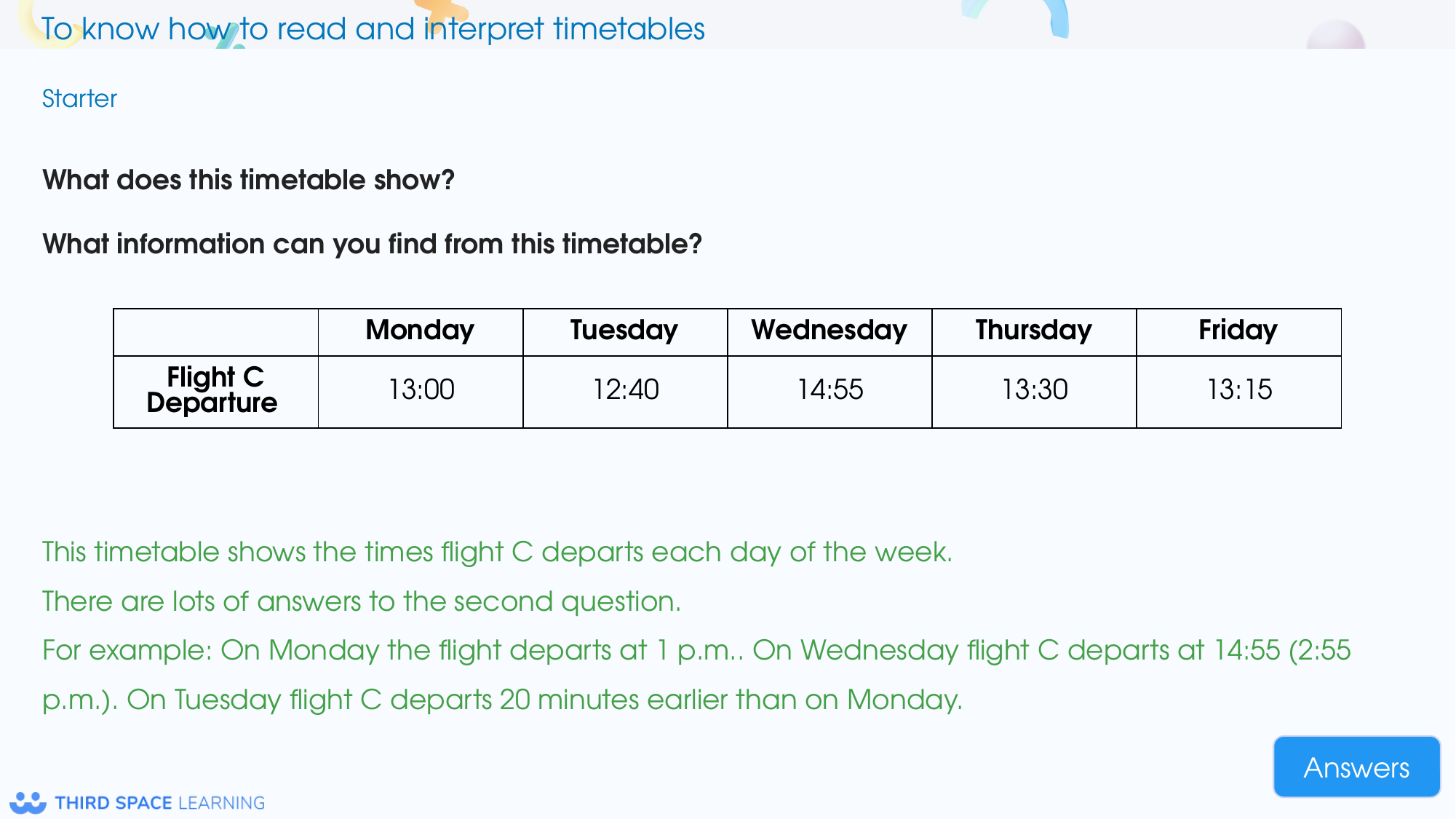

Starter
What does this timetable show?
What information can you find from this timetable?
|  | Monday | Tuesday | Wednesday | Thursday | Friday |
| --- | --- | --- | --- | --- | --- |
| Flight C Departure | 13:00 | 12:40 | 14:55 | 13:30 | 13:15 |
This timetable shows the times flight C departs each day of the week.
There are lots of answers to the second question.
For example: On Monday the flight departs at 1 p.m.. On Wednesday flight C departs at 14:55 (2:55 p.m.). On Tuesday flight C departs 20 minutes earlier than on Monday.
Answers